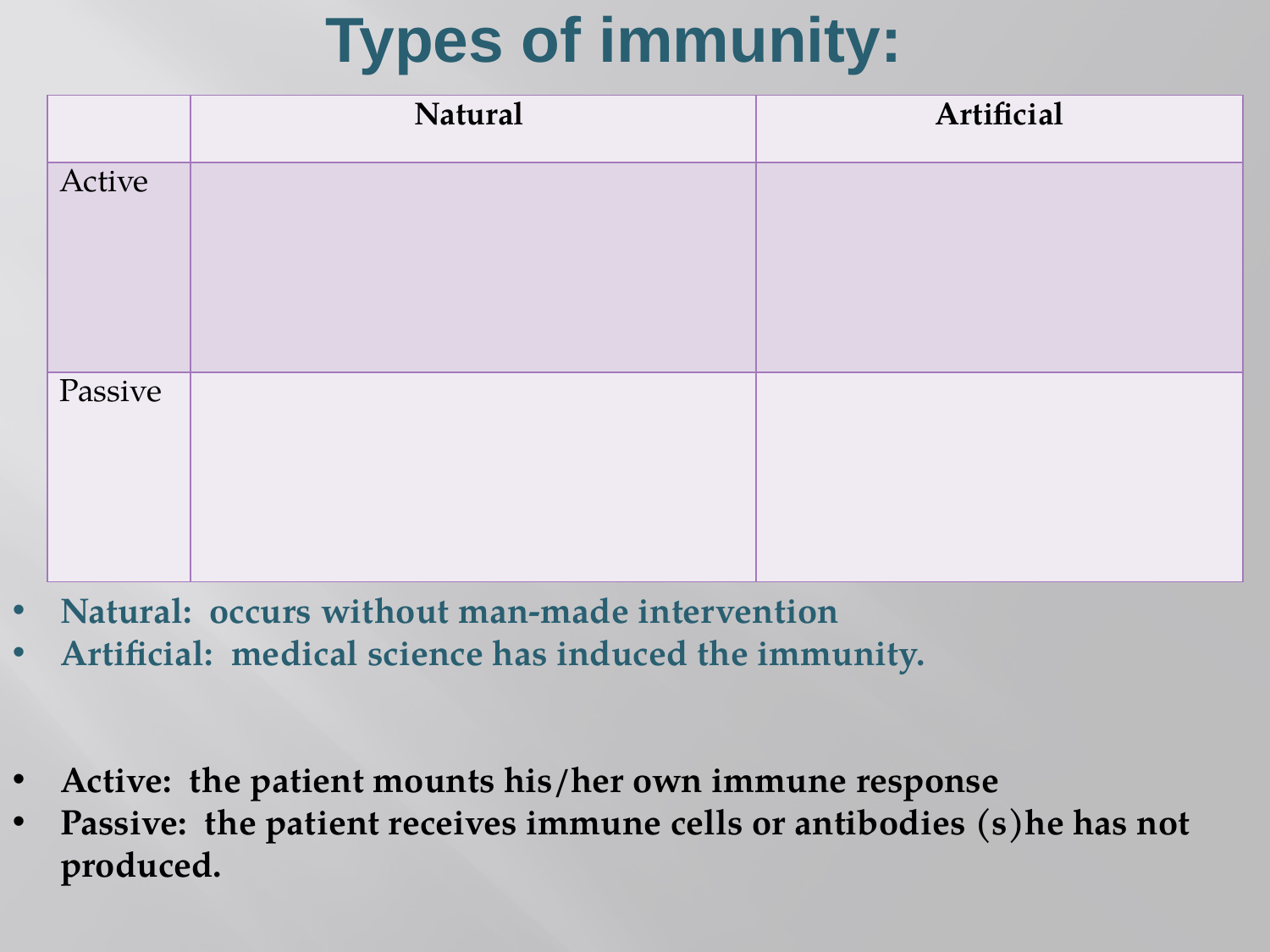

# Types of immunity:
|  | Natural | Artificial |
| --- | --- | --- |
| Active |  |  |
| Passive |  |  |
Natural:  occurs without man-made intervention
Artificial:  medical science has induced the immunity.
Active:  the patient mounts his/her own immune response
Passive:  the patient receives immune cells or antibodies (s)he has not produced.